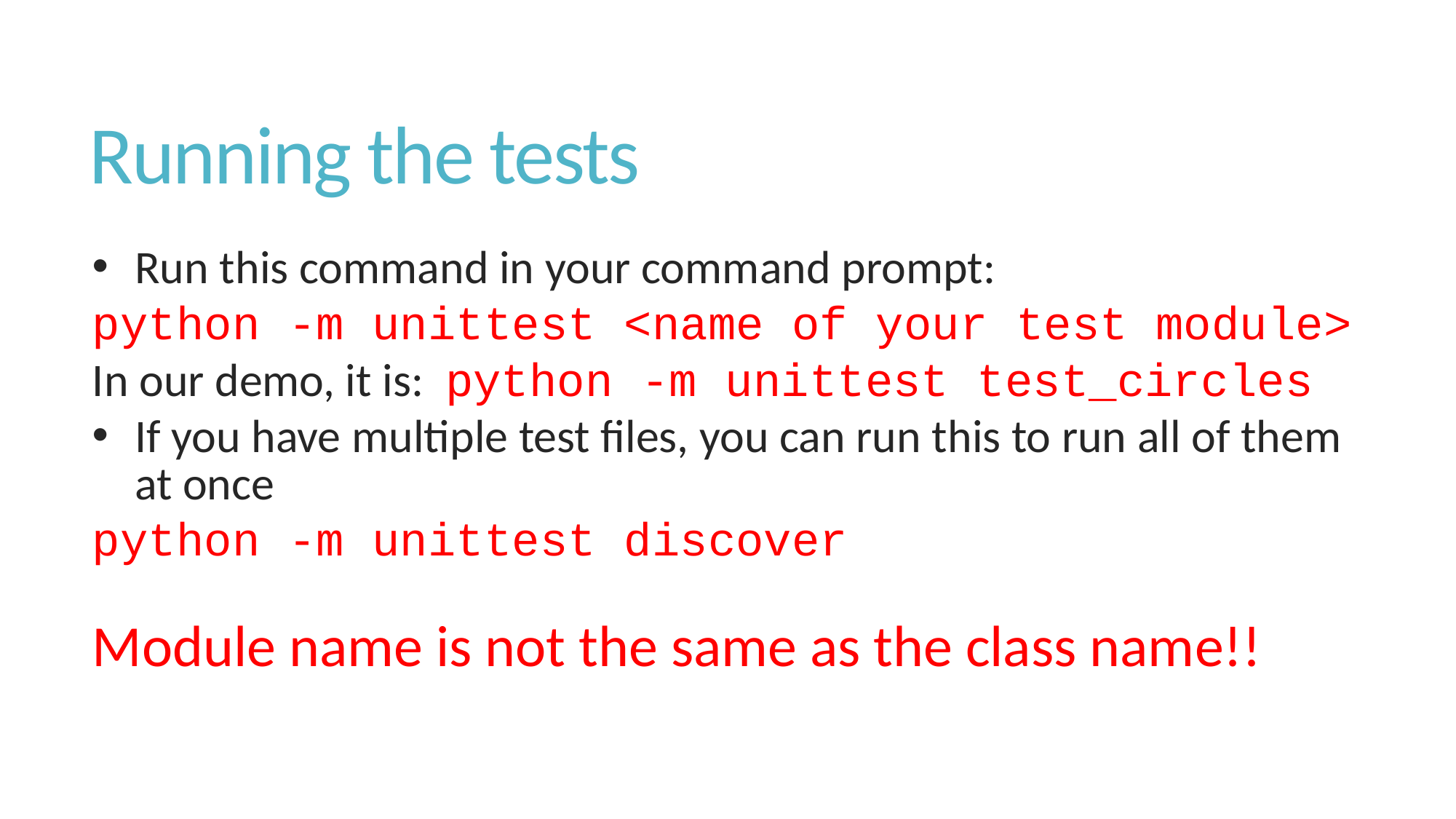

# Running the tests
Run this command in your command prompt:
python -m unittest <name of your test module>
In our demo, it is:  python -m unittest test_circles
If you have multiple test files, you can run this to run all of them at once
python -m unittest discover

Module name is not the same as the class name!!